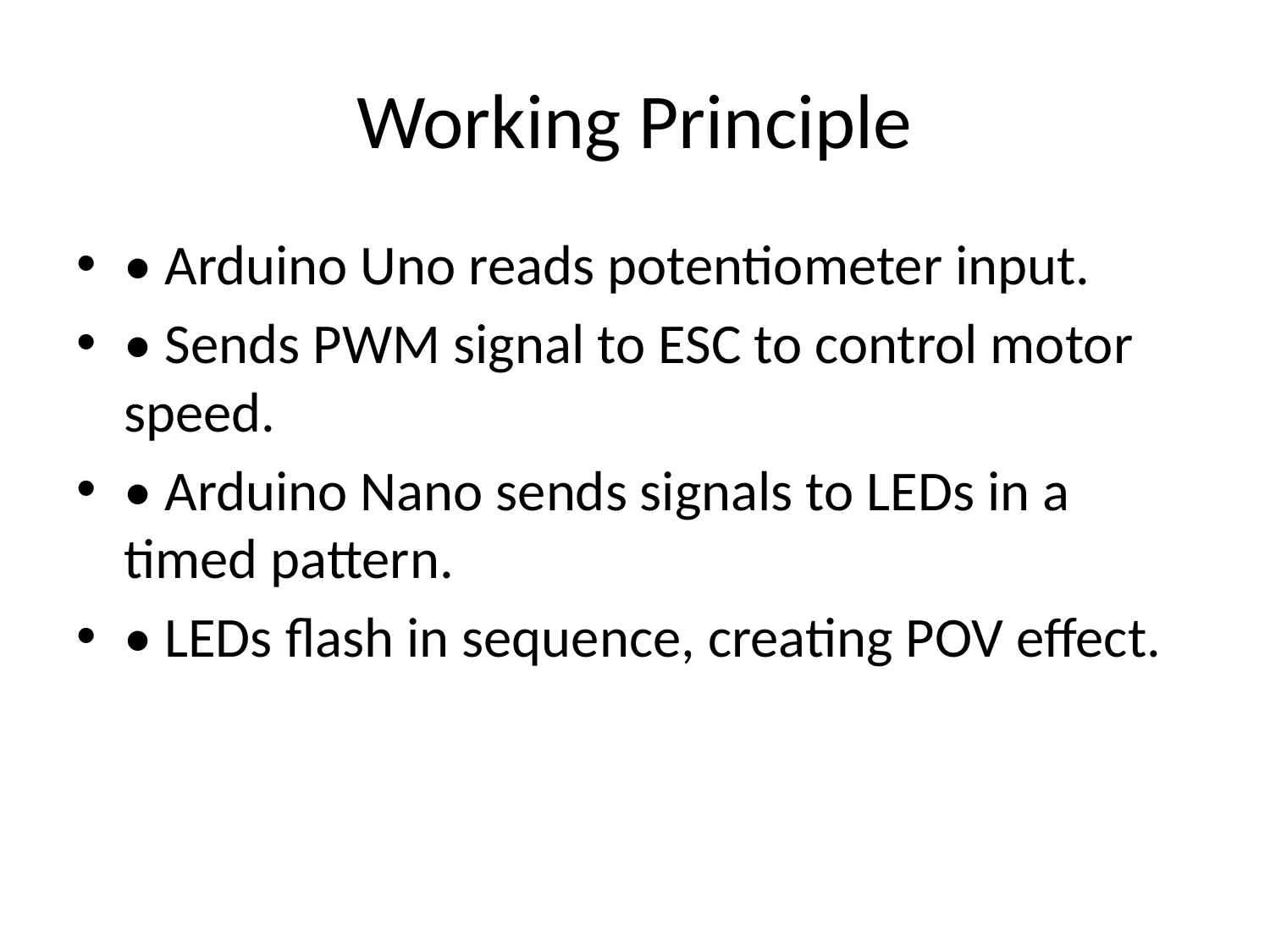

# Working Principle
• Arduino Uno reads potentiometer input.
• Sends PWM signal to ESC to control motor speed.
• Arduino Nano sends signals to LEDs in a timed pattern.
• LEDs flash in sequence, creating POV effect.